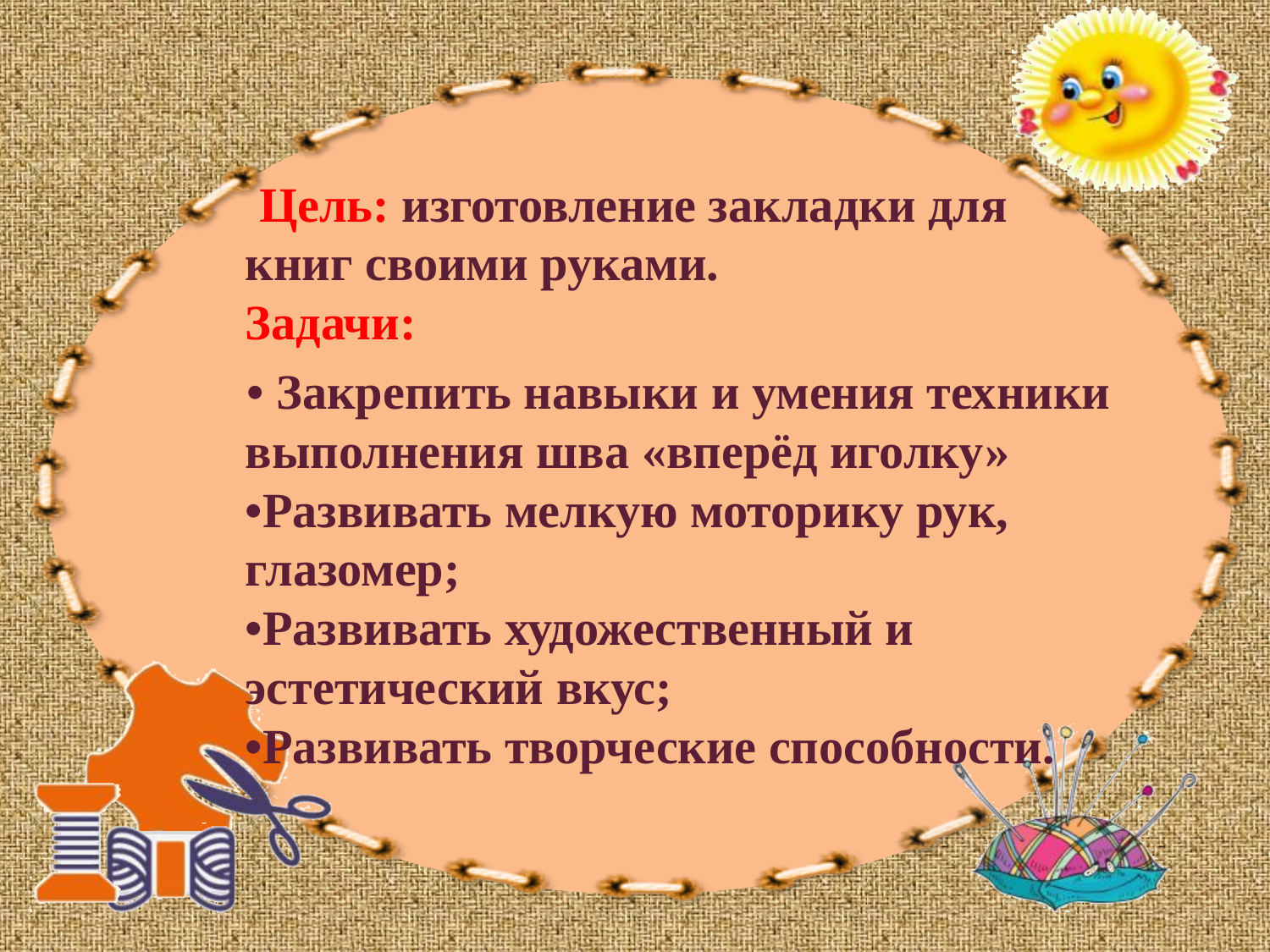

Цель: изготовление закладки для книг своими руками.
Задачи:
    • Закрепить навыки и умения техники выполнения шва «вперёд иголку»
•Развивать мелкую моторику рук, глазомер;
•Развивать художественный и эстетический вкус;
•Развивать творческие способности.